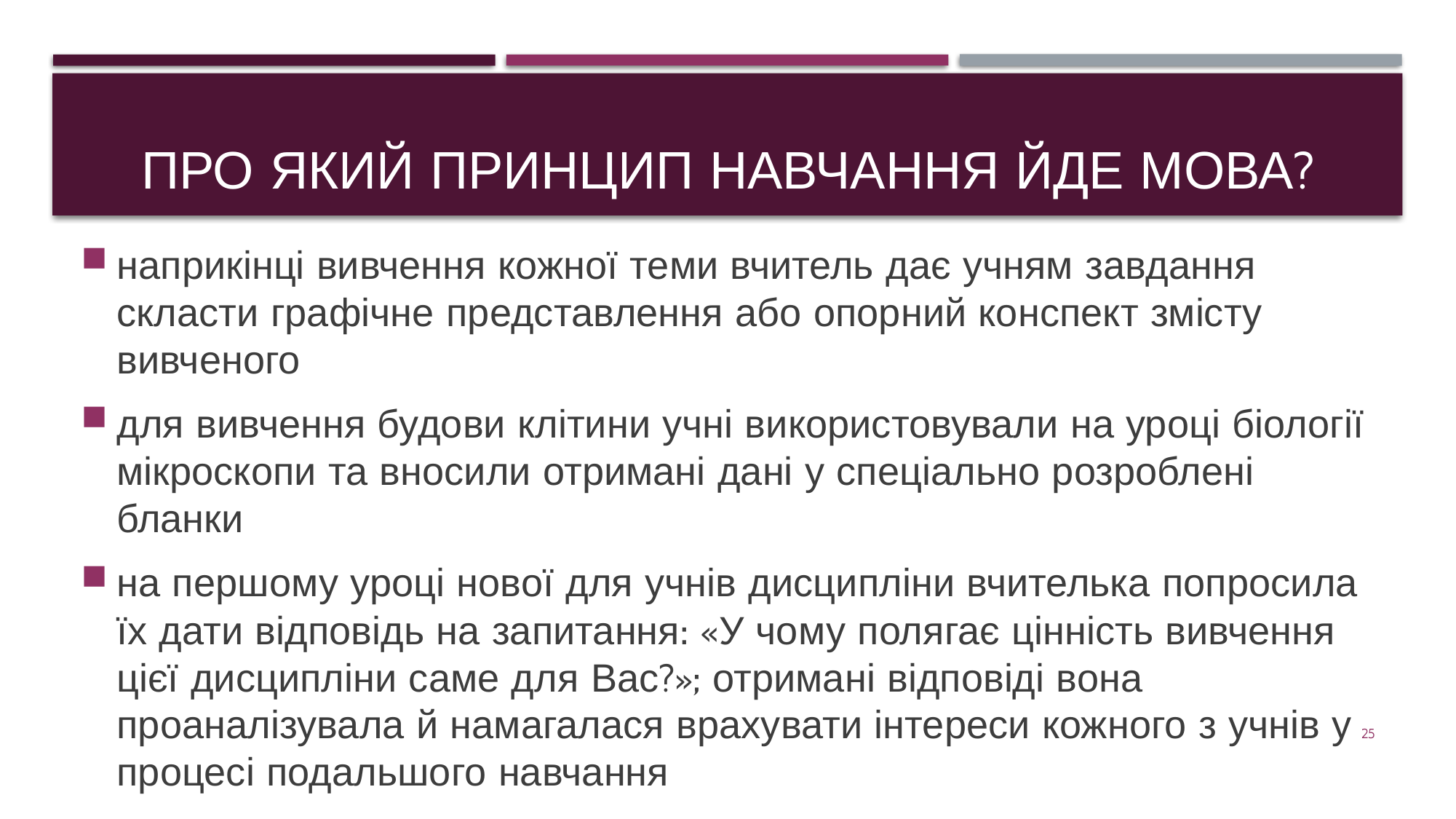

# Про який принцип навчання йде мова?
наприкінці вивчення кожної теми вчитель дає учням завдання скласти графічне представлення або опорний конспект змісту вивченого
для вивчення будови клітини учні використовували на уроці біології мікроскопи та вносили отримані дані у спеціально розроблені бланки
на першому уроці нової для учнів дисципліни вчителька попросила їх дати відповідь на запитання: «У чому полягає цінність вивчення цієї дисципліни саме для Вас?»; отримані відповіді вона проаналізувала й намагалася врахувати інтереси кожного з учнів у процесі подальшого навчання
25